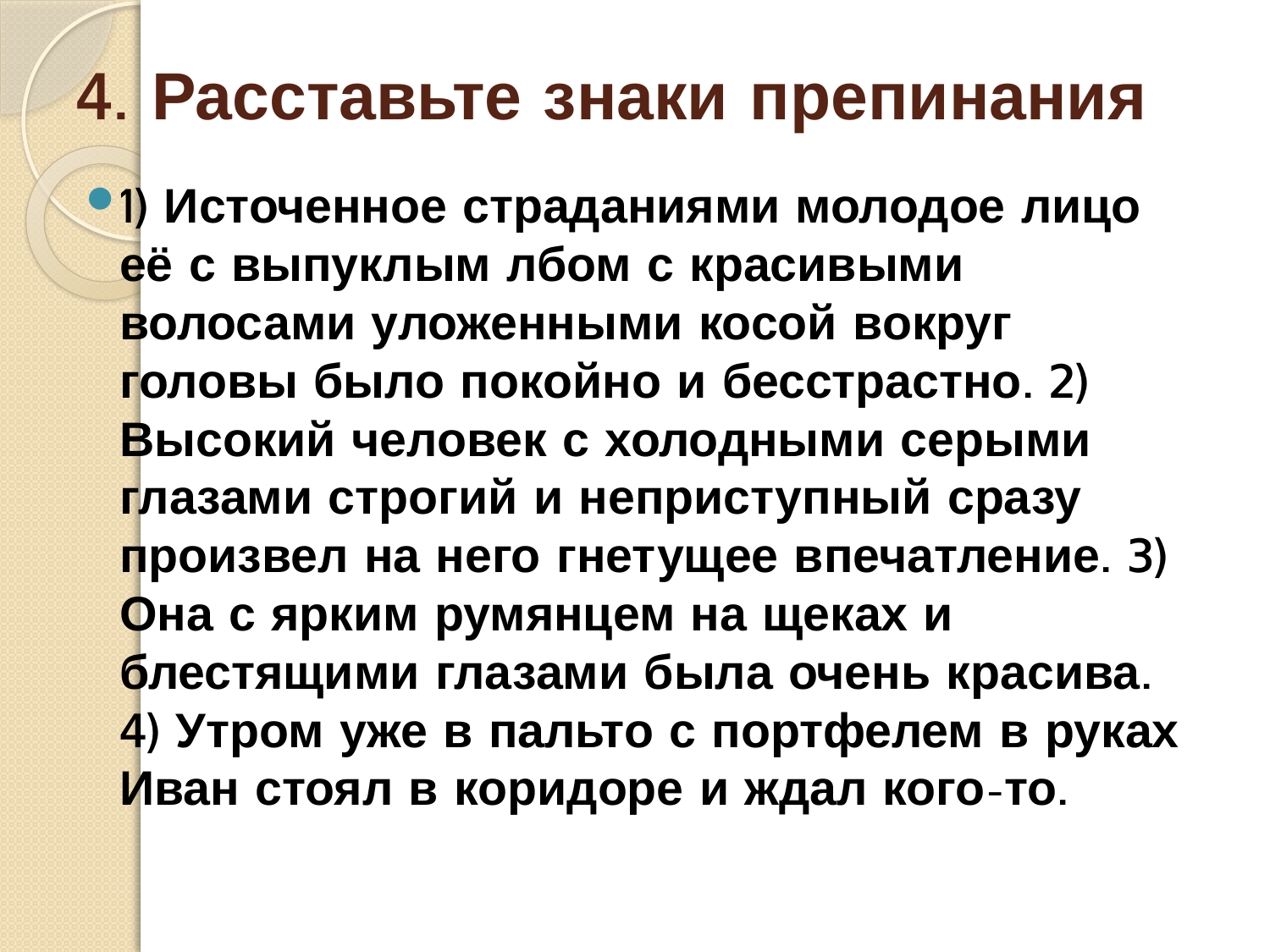

# 4. Расставьте знаки препинания
1) Источенное страданиями молодое лицо её с выпуклым лбом с красивыми волосами уложенными косой вокруг головы было покойно и бесстрастно. 2) Высокий человек с холодными серыми глазами строгий и неприступный сразу произвел на него гнетущее впечатление. 3) Она с ярким румянцем на щеках и блестящими глазами была очень красива. 4) Утром уже в пальто с портфелем в руках Иван стоял в коридоре и ждал кого-то.